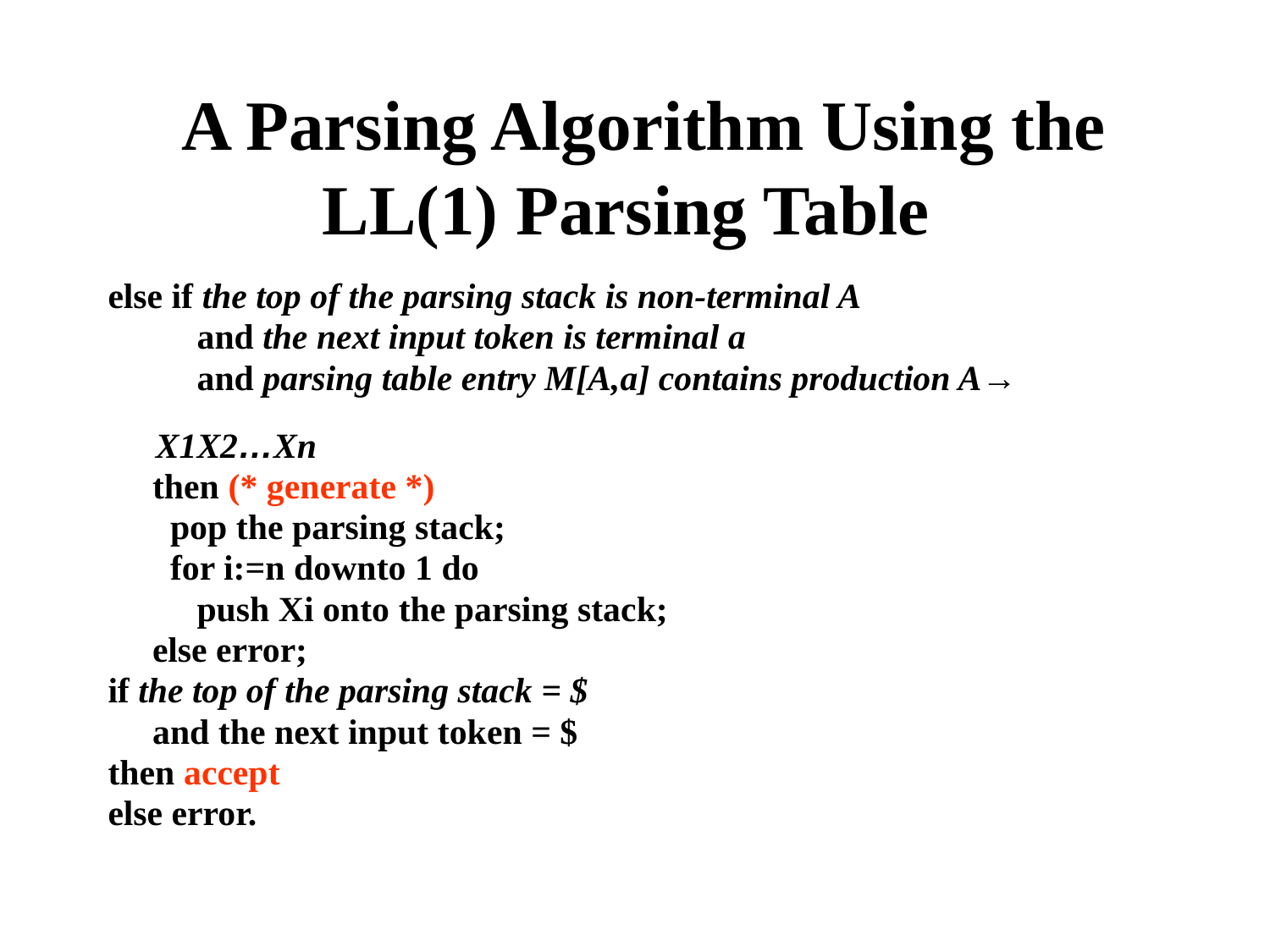

# A Parsing Algorithm Using the LL(1) Parsing Table
else if the top of the parsing stack is non-terminal A
          and the next input token is terminal a
          and parsing table entry M[A,a] contains production A→								X1X2…Xn
     then (* generate *)
       pop the parsing stack;
       for i:=n downto 1 do
          push Xi onto the parsing stack;
     else error;
if the top of the parsing stack = $
     and the next input token = $
then accept
else error.